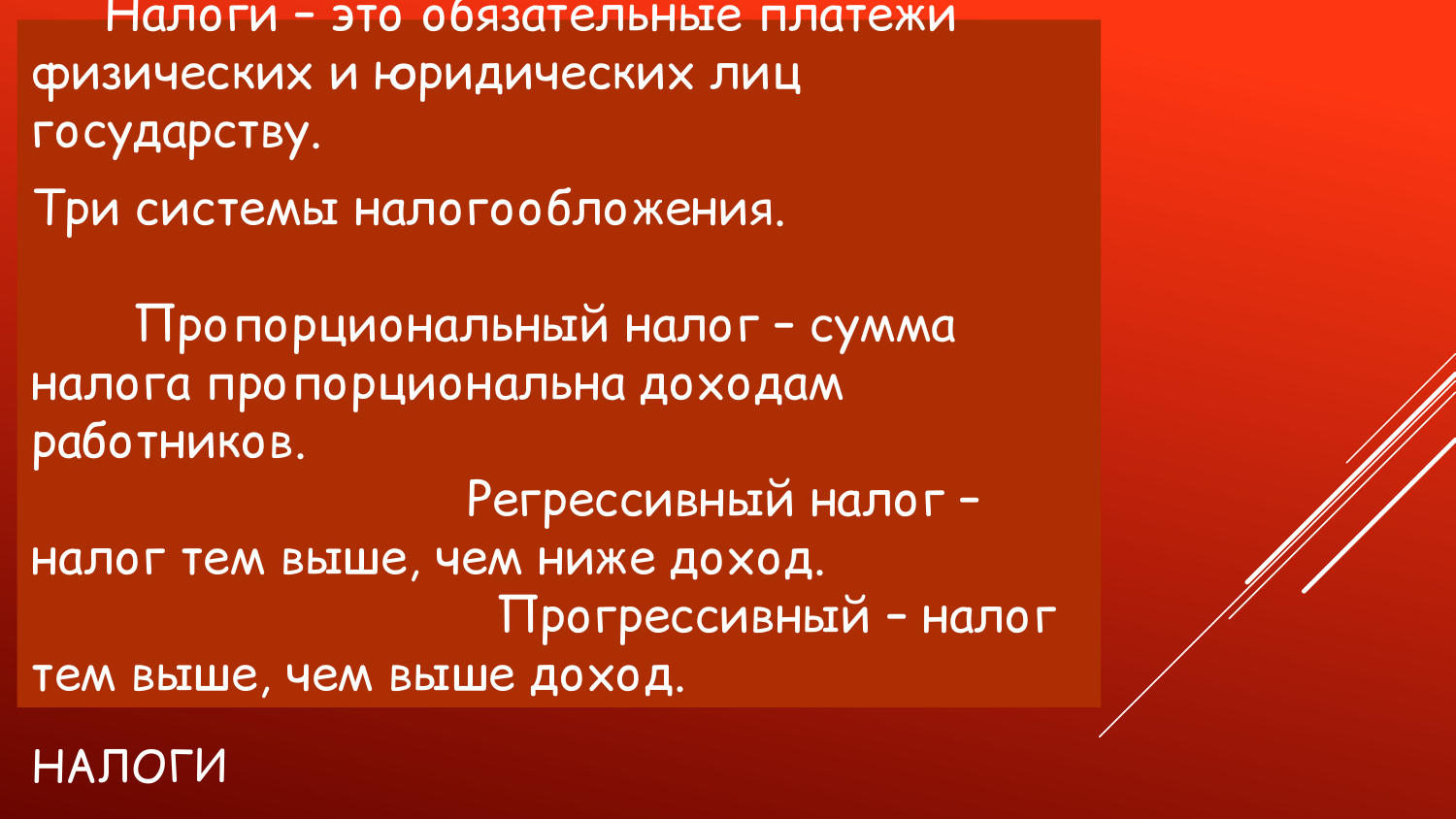

Налоги – это обязательные платежи физических и юридических лиц государству.
Три системы налогообложения.                                                                                                     Пропорциональный налог – сумма налога пропорциональна доходам работников.                                                                                    Регрессивный налог – налог тем выше, чем ниже доход.                                                  Прогрессивный – налог тем выше, чем выше доход.

# налоги